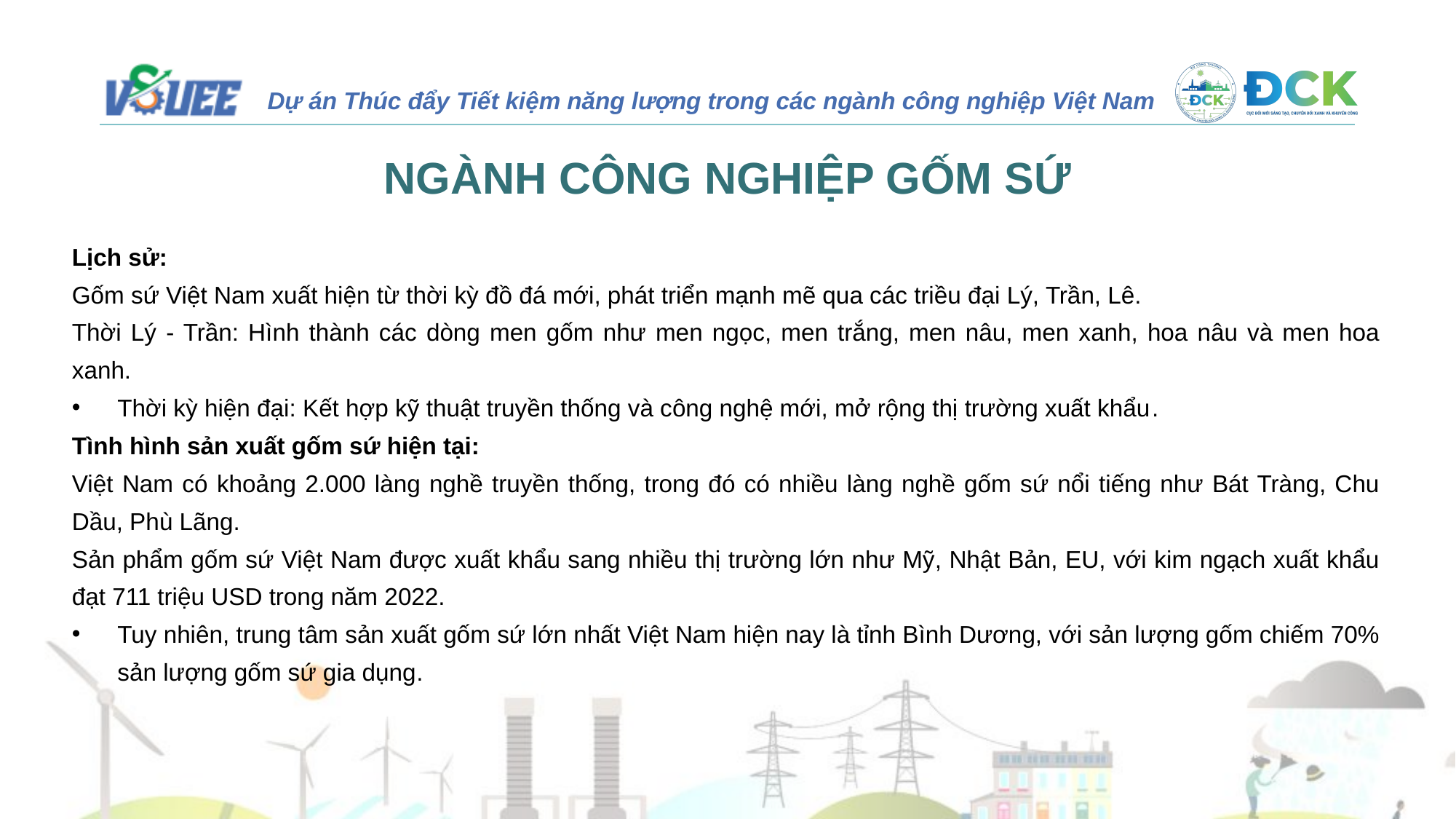

NGÀNH CÔNG NGHIỆP GỐM SỨ
Lịch sử:
Gốm sứ Việt Nam xuất hiện từ thời kỳ đồ đá mới, phát triển mạnh mẽ qua các triều đại Lý, Trần, Lê.
Thời Lý - Trần: Hình thành các dòng men gốm như men ngọc, men trắng, men nâu, men xanh, hoa nâu và men hoa xanh.
Thời kỳ hiện đại: Kết hợp kỹ thuật truyền thống và công nghệ mới, mở rộng thị trường xuất khẩu.
Tình hình sản xuất gốm sứ hiện tại:
Việt Nam có khoảng 2.000 làng nghề truyền thống, trong đó có nhiều làng nghề gốm sứ nổi tiếng như Bát Tràng, Chu Dầu, Phù Lãng.
Sản phẩm gốm sứ Việt Nam được xuất khẩu sang nhiều thị trường lớn như Mỹ, Nhật Bản, EU, với kim ngạch xuất khẩu đạt 711 triệu USD trong năm 2022.
Tuy nhiên, trung tâm sản xuất gốm sứ lớn nhất Việt Nam hiện nay là tỉnh Bình Dương, với sản lượng gốm chiếm 70% sản lượng gốm sứ gia dụng.